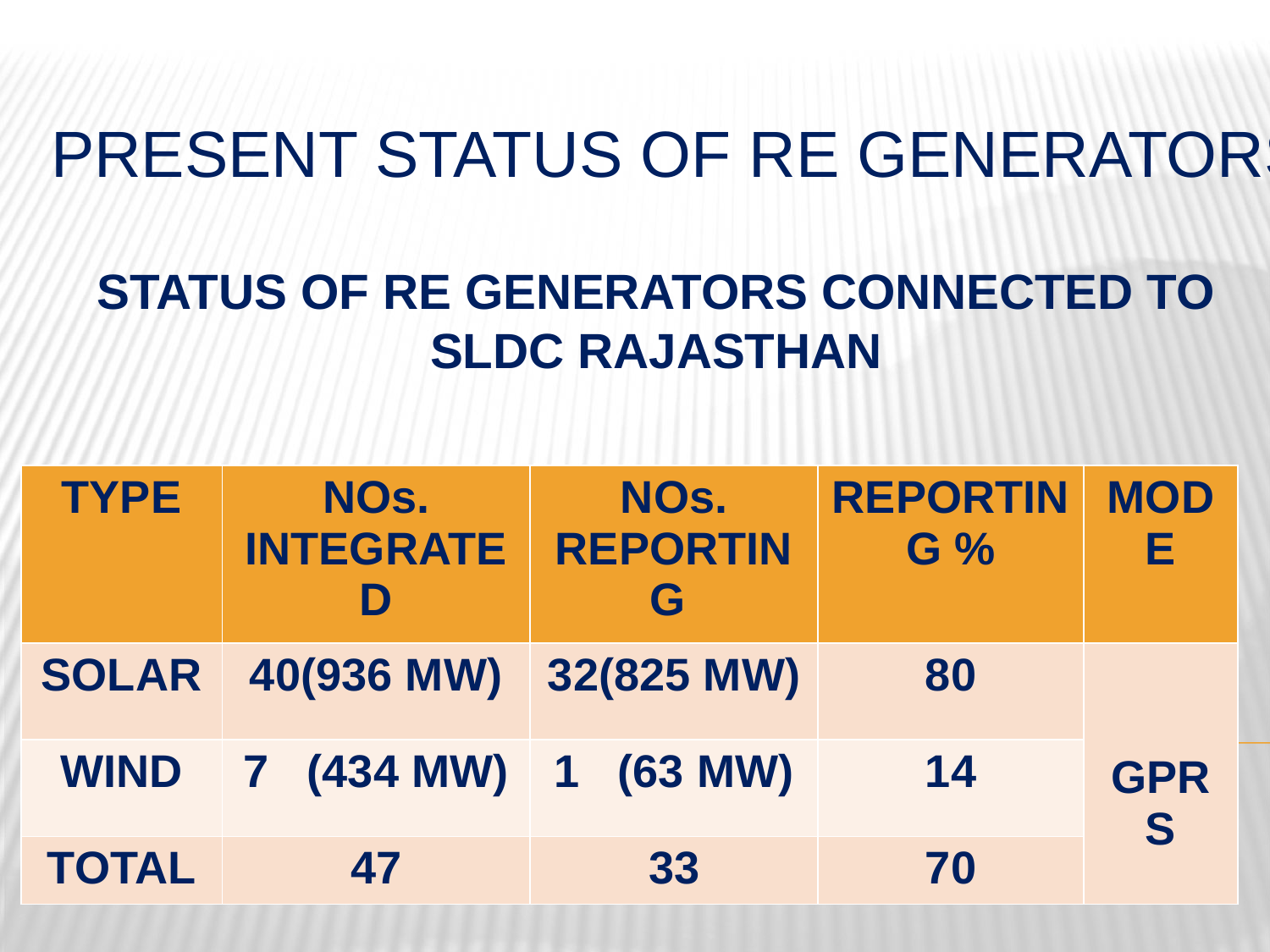

PRESENT STATUS OF RE GENERATORS
STATUS OF RE GENERATORS CONNECTED TO SLDC RAJASTHAN
| TYPE | NOs. INTEGRATED | NOs. REPORTING | REPORTING % | MODE |
| --- | --- | --- | --- | --- |
| SOLAR | 40(936 MW) | 32(825 MW) | 80 | GPRS |
| WIND | 7 (434 MW) | 1 (63 MW) | 14 |  |
| TOTAL | 47 | 33 | 70 |  |